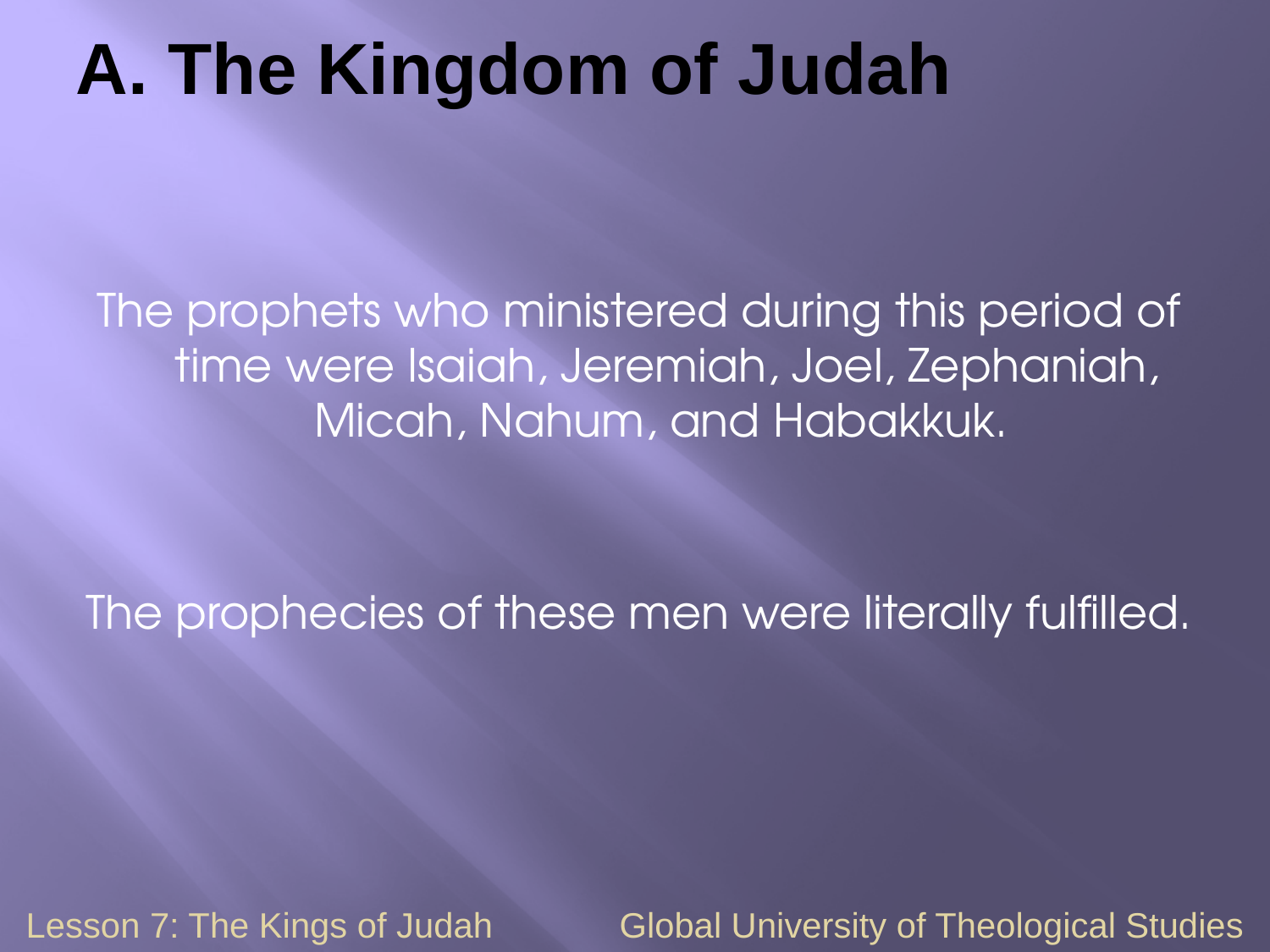

# A. The Kingdom of Judah
The prophets who ministered during this period of time were Isaiah, Jeremiah, Joel, Zephaniah, Micah, Nahum, and Habakkuk.

The prophecies of these men were literally fulfilled.
Lesson 7: The Kings of Judah             Global University of Theological Studies